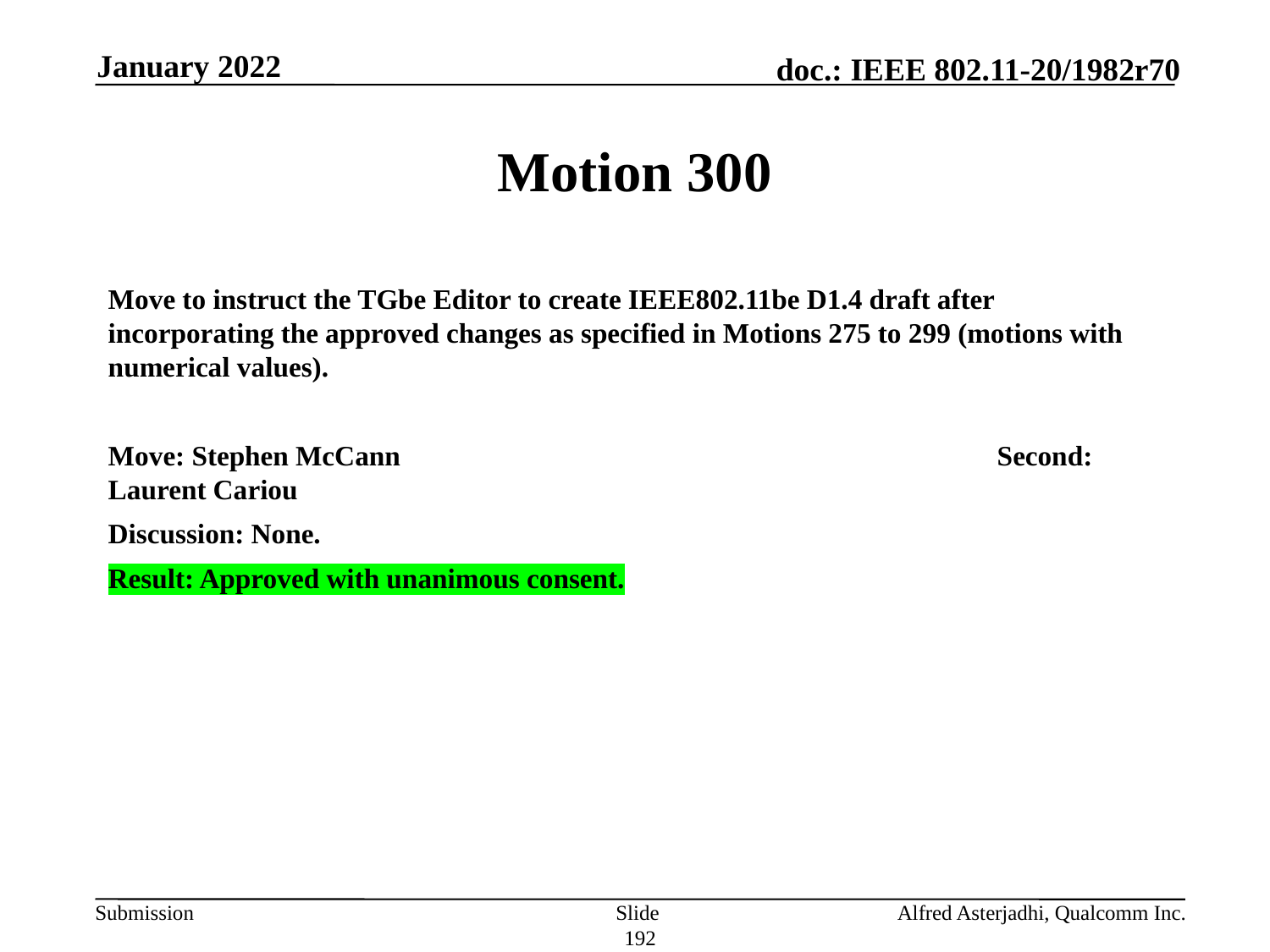

January 2022
# Motion 300
Move to instruct the TGbe Editor to create IEEE802.11be D1.4 draft after incorporating the approved changes as specified in Motions 275 to 299 (motions with numerical values).

Move: Stephen McCann					Second: Laurent Cariou
Discussion: None.
Result: Approved with unanimous consent.

Slide 192
Alfred Asterjadhi, Qualcomm Inc.